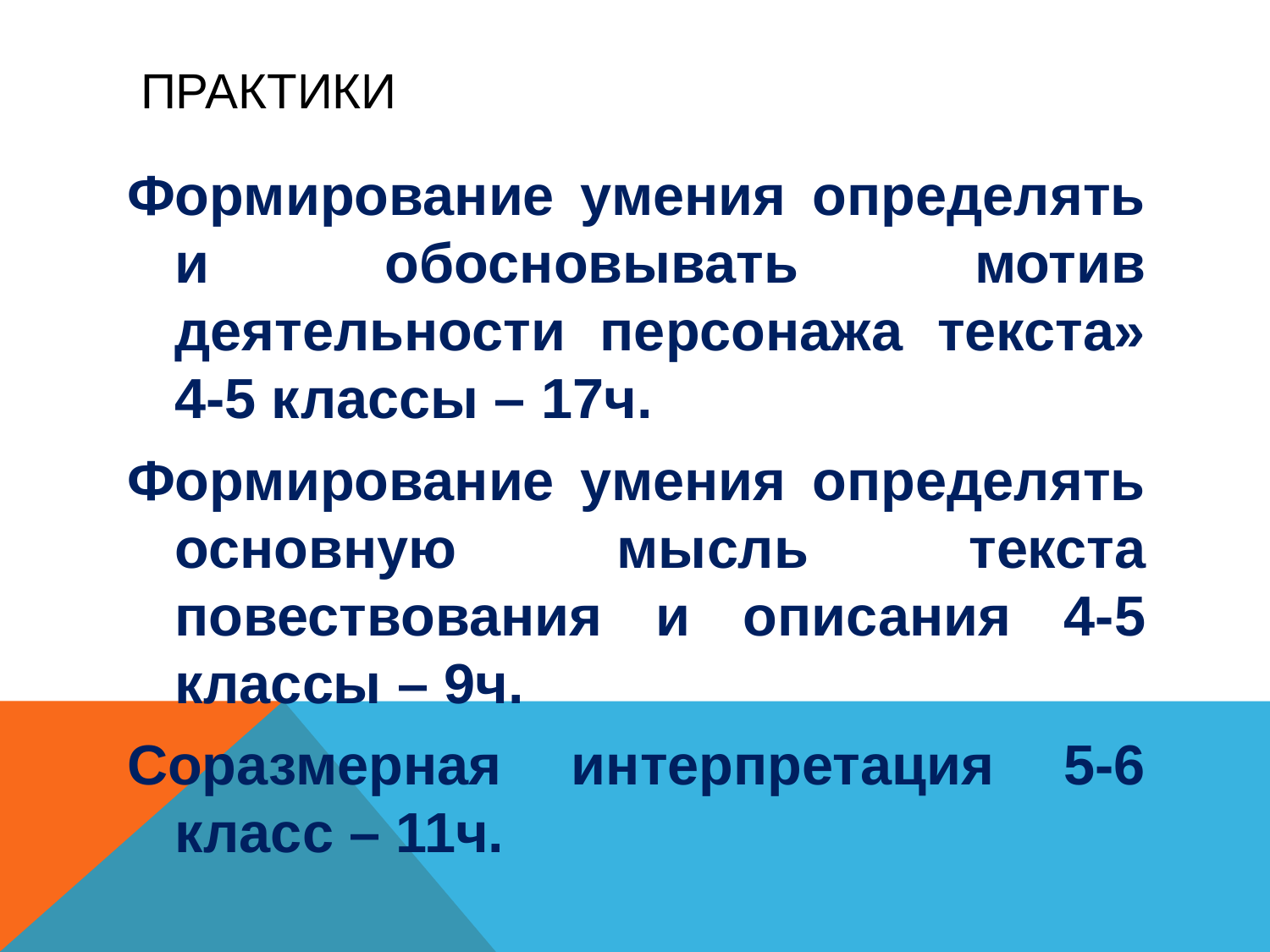

# Практики
Формирование умения определять и обосновывать мотив деятельности персонажа текста» 4-5 классы – 17ч.
Формирование умения определять основную мысль текста повествования и описания 4-5 классы – 9ч.
Соразмерная интерпретация 5-6 класс – 11ч.